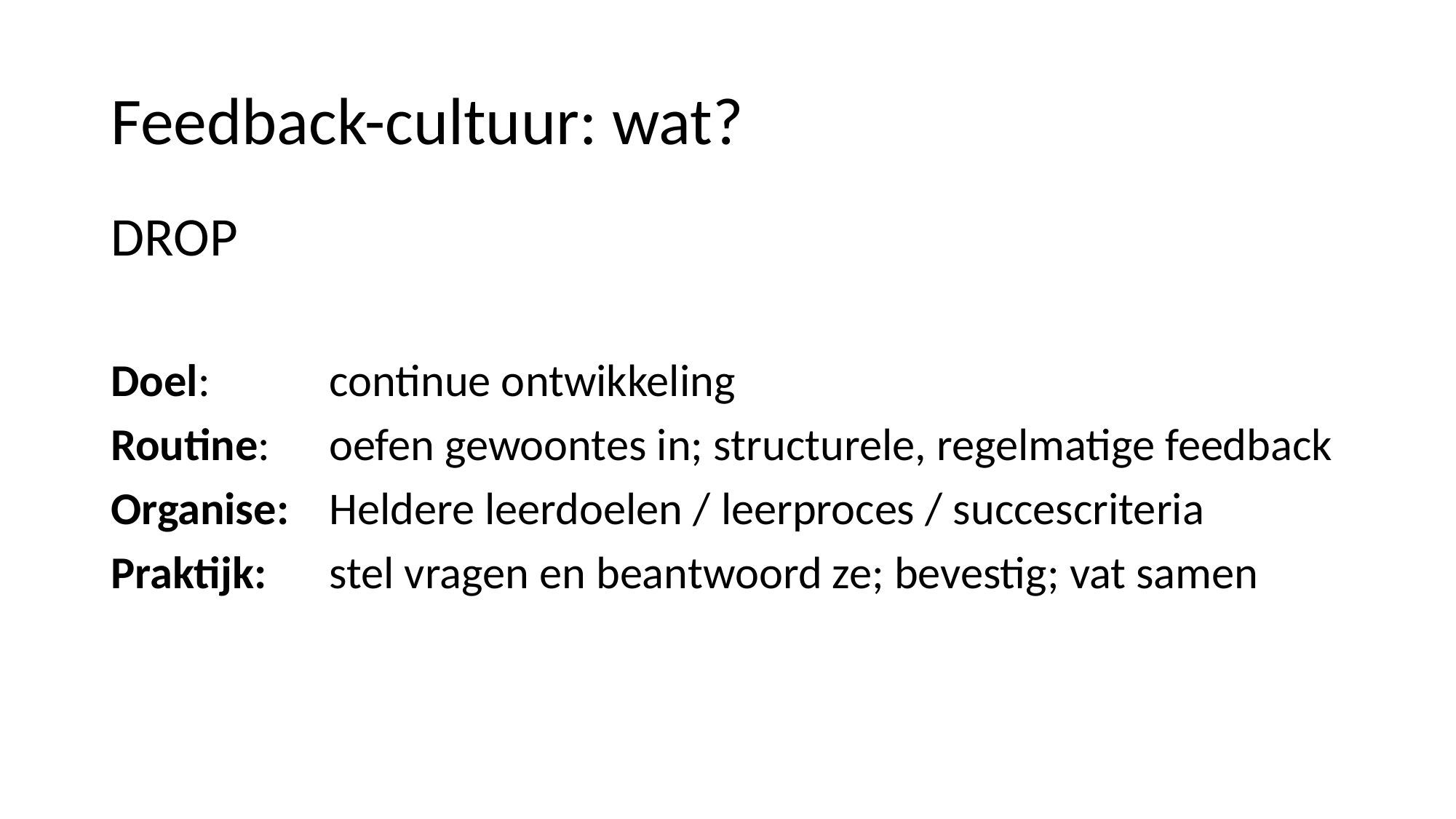

# Feedback-cultuur: wat?
DROP

Doel: 	continue ontwikkeling
Routine: 	oefen gewoontes in; structurele, regelmatige feedback
Organise: 	Heldere leerdoelen / leerproces / succescriteria
Praktijk: 	stel vragen en beantwoord ze; bevestig; vat samen